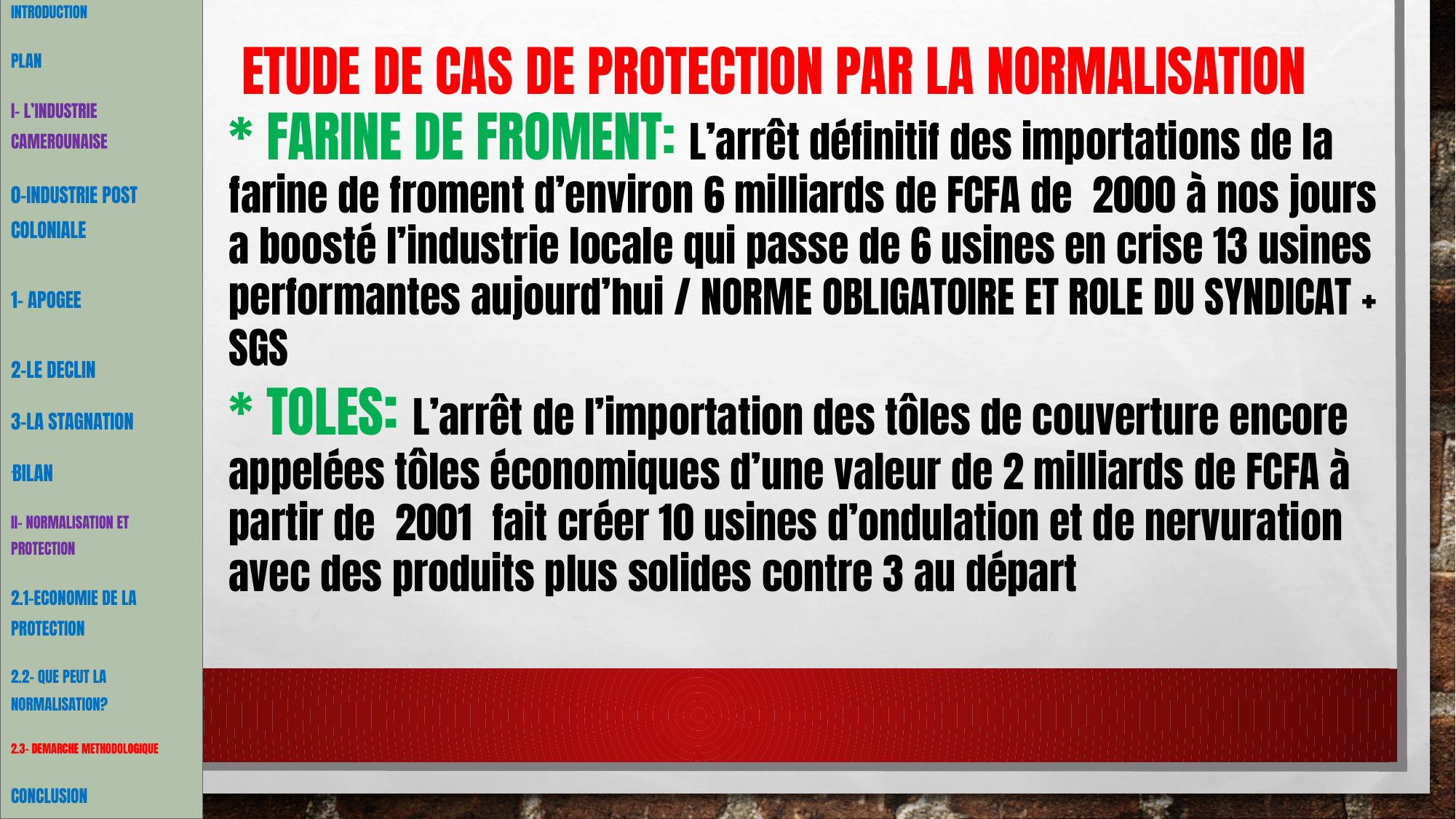

INTRODUCTION

PLAN

I- L’INDUSTRIE CAMEROUNAISE

0-Industrie post
colonialE

1- Apogee

2-Le declin
3-La Stagnation
BILAN

iI- NORMALISATION ET PROTECTION

2.1-economie de la protection

2.2- QUE PEUT LA
NORMALISATION?

2.3- DEMARCHE METHODOLOGIQUE

CONCLUSION

 ETUDE DE CAS DE PROTECTION PAR LA NORMALISATION
* FARINE DE FROMENT: L’arrêt définitif des importations de la farine de froment d’environ 6 milliards de FCFA de  2000 à nos jours a boosté l’industrie locale qui passe de 6 usines en crise 13 usines performantes aujourd’hui / NORME OBLIGATOIRE ET ROLE DU SYNDICAT + SGS
* TOLES: L’arrêt de l’importation des tôles de couverture encore appelées tôles économiques d’une valeur de 2 milliards de FCFA à partir de  2001  fait créer 10 usines d’ondulation et de nervuration avec des produits plus solides contre 3 au départ